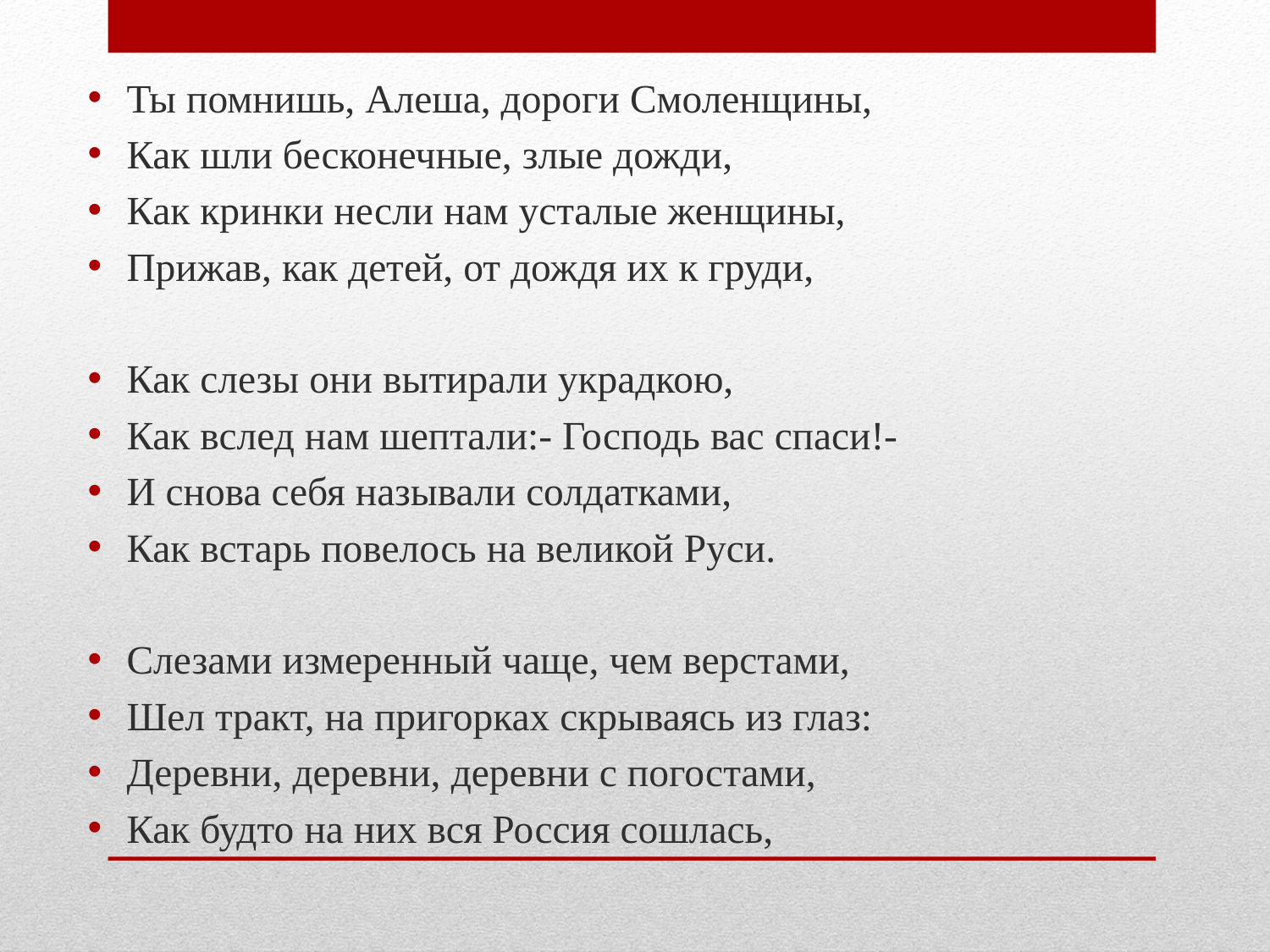

Ты помнишь, Алеша, дороги Смоленщины,
Как шли бесконечные, злые дожди,
Как кринки несли нам усталые женщины,
Прижав, как детей, от дождя их к груди,

Как слезы они вытирали украдкою,
Как вслед нам шептали:- Господь вас спаси!-
И снова себя называли солдатками,
Как встарь повелось на великой Руси.

Слезами измеренный чаще, чем верстами,
Шел тракт, на пригорках скрываясь из глаз:
Деревни, деревни, деревни с погостами,
Как будто на них вся Россия сошлась,